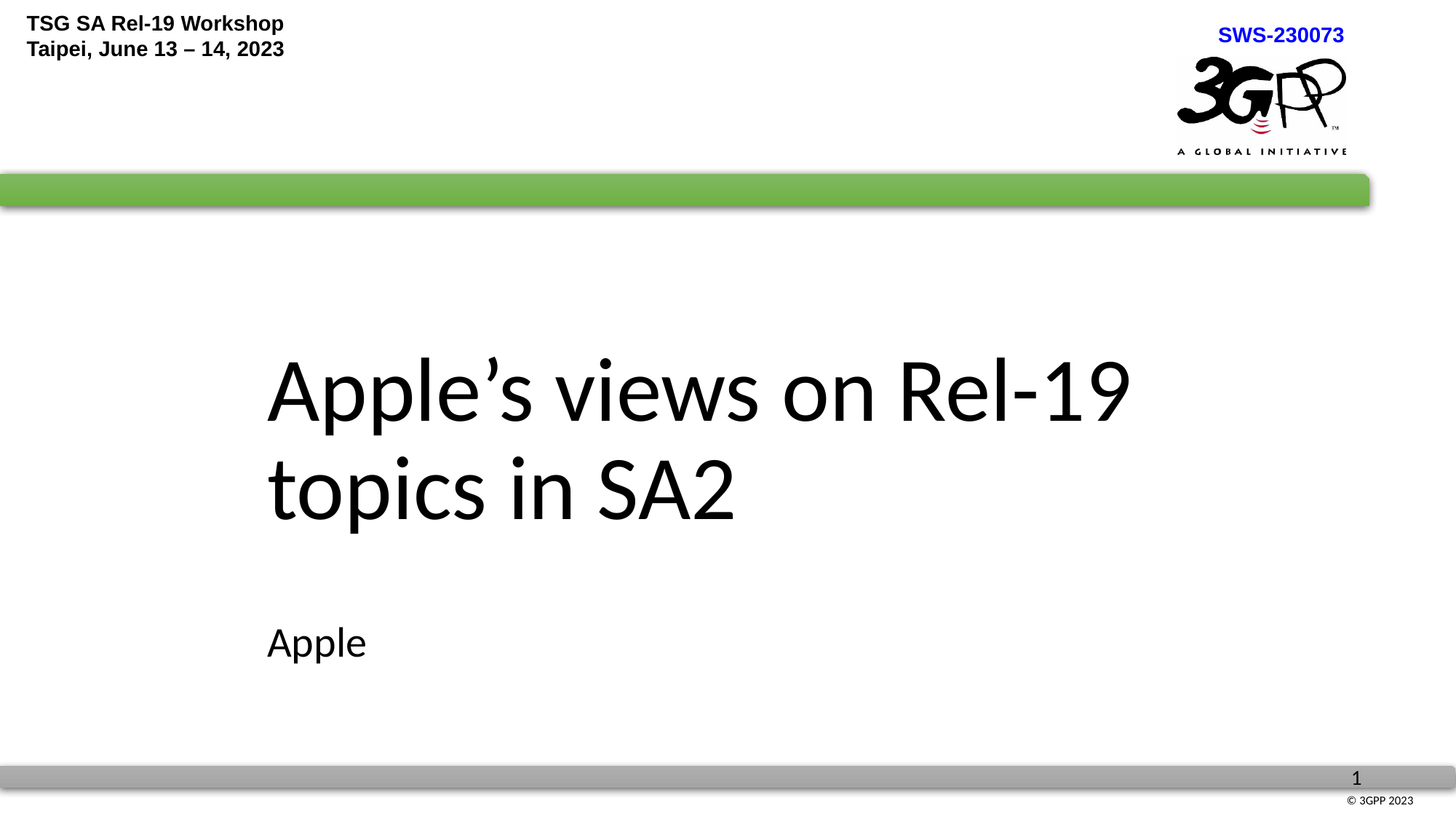

# Apple’s views on Rel-19 topics in SA2
Apple